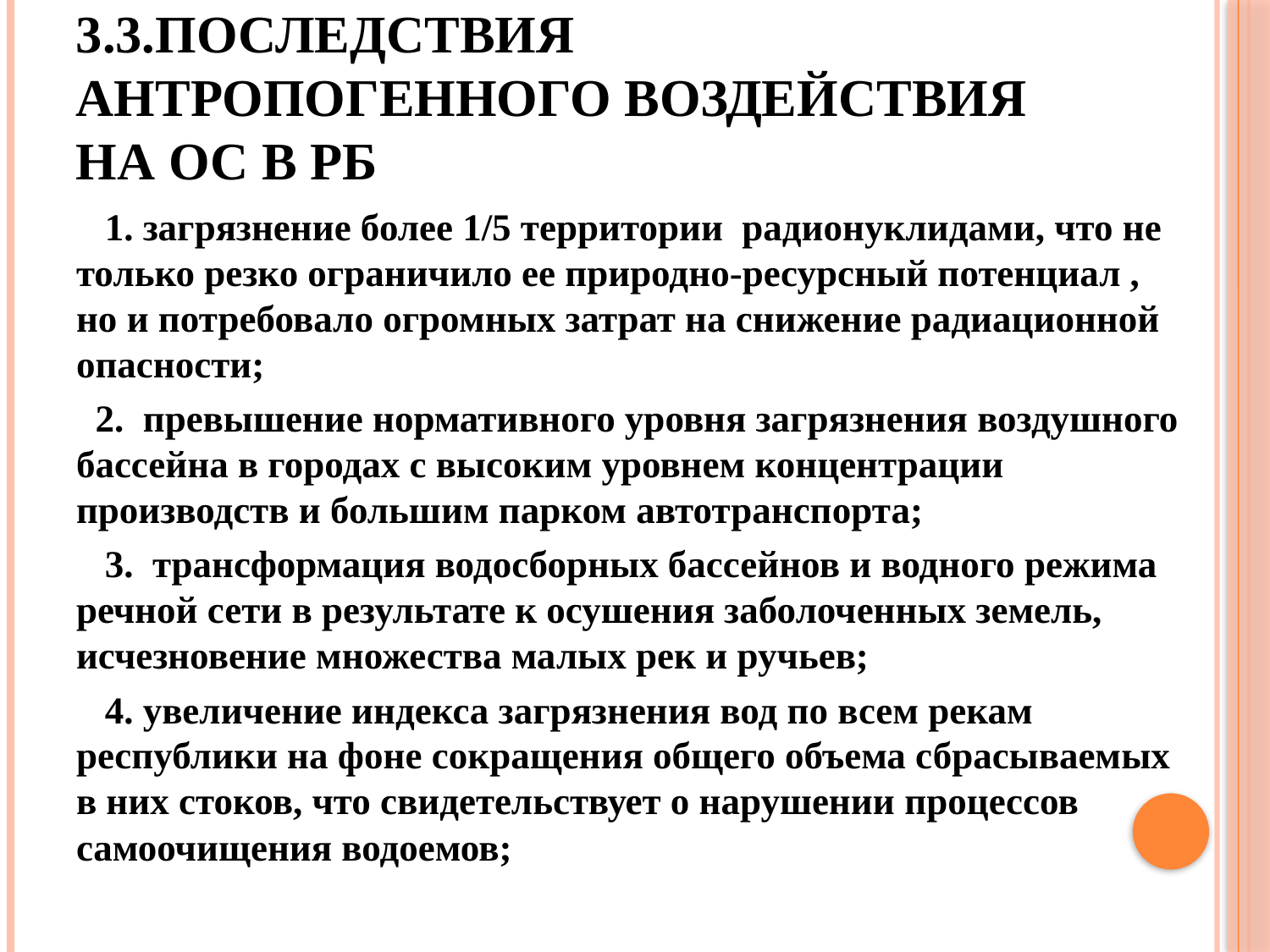

# 3.3.Последствия антропогенного воздействия на ОС в РБ
   1. загрязнение более 1/5 территории  радионуклидами, что не только резко ограничило ее природно-ресурсный потенциал , но и потребовало огромных затрат на снижение радиационной опасности;
  2.  превышение нормативного уровня загрязнения воздушного бассейна в городах с высоким уровнем концентрации  производств и большим парком автотранспорта;
   3.  трансформация водосборных бассейнов и водного режима речной сети в результате к осушения заболоченных земель, исчезновение множества малых рек и ручьев;
   4. увеличение индекса загрязнения вод по всем рекам республики на фоне сокращения общего объема сбрасываемых в них стоков, что свидетельствует о нарушении процессов самоочищения водоемов;